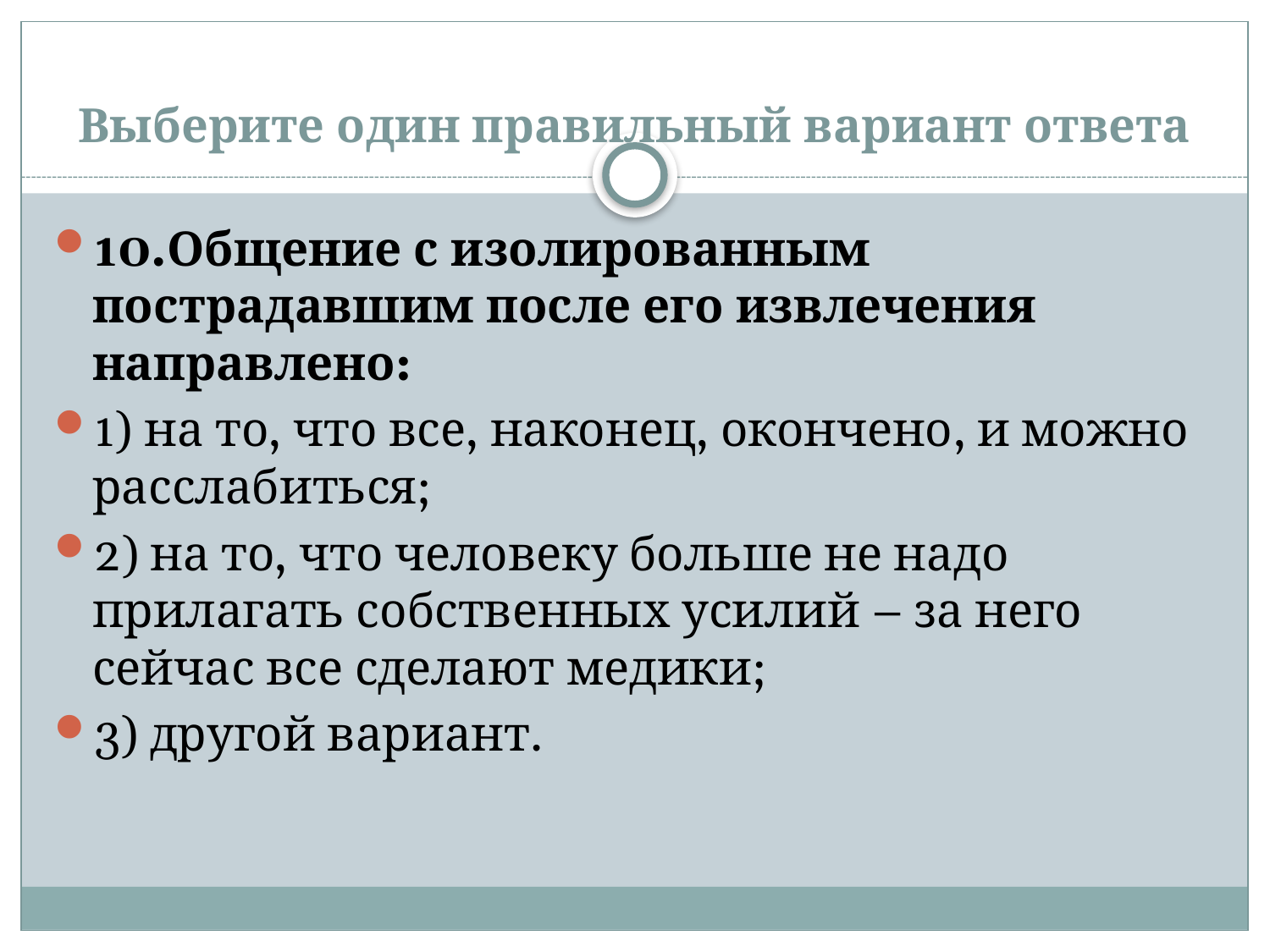

# Выберите один правильный вариант ответа
10.Общение с изолированным пострадавшим после его извлечения направлено:
1) на то, что все, наконец, окончено, и можно расслабиться;
2) на то, что человеку больше не надо прилагать собственных усилий – за него сейчас все сделают медики;
3) другой вариант.